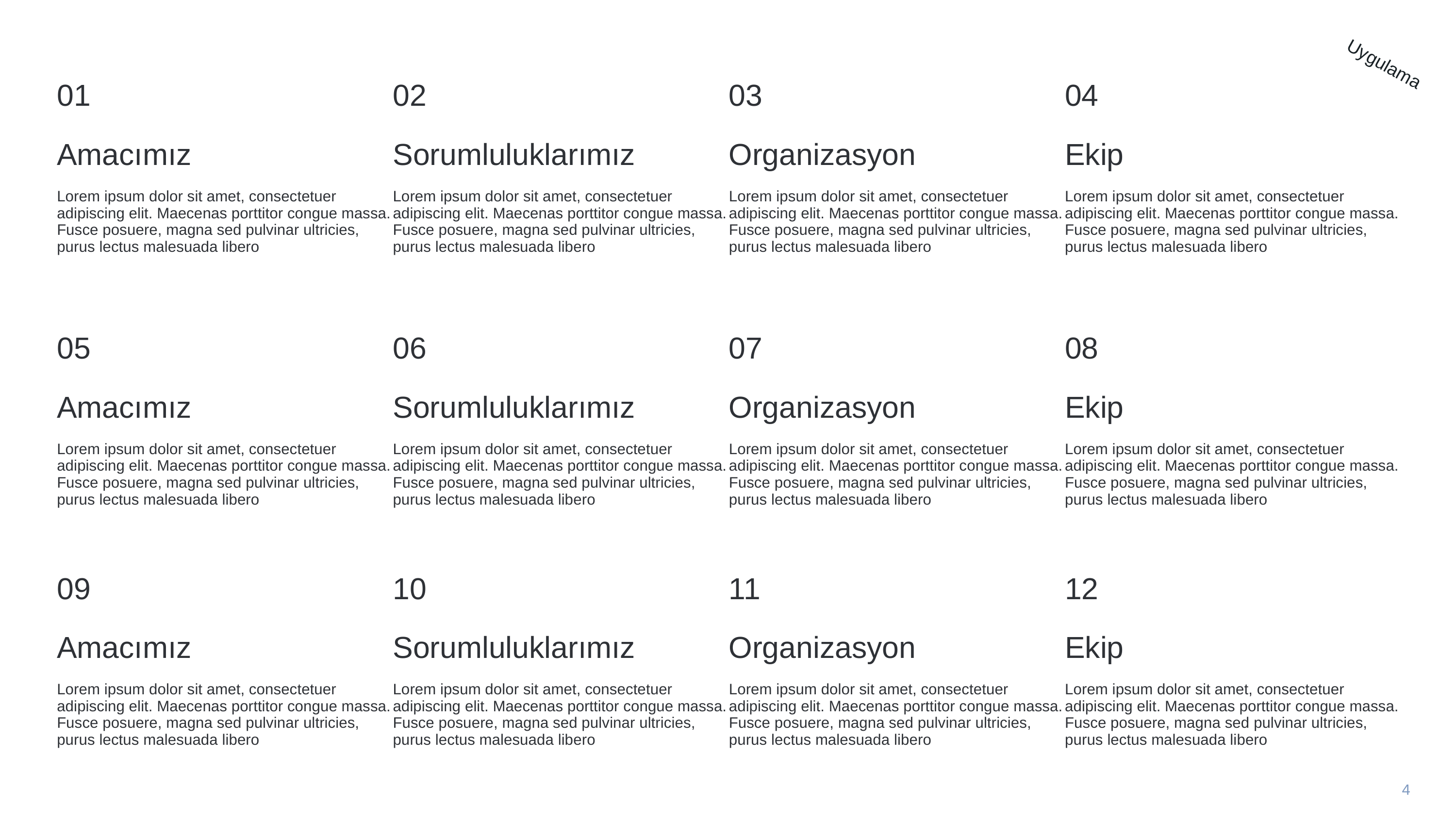

Uygulama
| 01 | 02 | 03 | 04 |
| --- | --- | --- | --- |
| Amacımız | Sorumluluklarımız | Organizasyon | Ekip |
| Lorem ipsum dolor sit amet, consectetuer adipiscing elit. Maecenas porttitor congue massa. Fusce posuere, magna sed pulvinar ultricies, purus lectus malesuada libero | Lorem ipsum dolor sit amet, consectetuer adipiscing elit. Maecenas porttitor congue massa. Fusce posuere, magna sed pulvinar ultricies, purus lectus malesuada libero | Lorem ipsum dolor sit amet, consectetuer adipiscing elit. Maecenas porttitor congue massa. Fusce posuere, magna sed pulvinar ultricies, purus lectus malesuada libero | Lorem ipsum dolor sit amet, consectetuer adipiscing elit. Maecenas porttitor congue massa. Fusce posuere, magna sed pulvinar ultricies, purus lectus malesuada libero |
|  |  |  |  |
| 05 | 06 | 07 | 08 |
| Amacımız | Sorumluluklarımız | Organizasyon | Ekip |
| Lorem ipsum dolor sit amet, consectetuer adipiscing elit. Maecenas porttitor congue massa. Fusce posuere, magna sed pulvinar ultricies, purus lectus malesuada libero | Lorem ipsum dolor sit amet, consectetuer adipiscing elit. Maecenas porttitor congue massa. Fusce posuere, magna sed pulvinar ultricies, purus lectus malesuada libero | Lorem ipsum dolor sit amet, consectetuer adipiscing elit. Maecenas porttitor congue massa. Fusce posuere, magna sed pulvinar ultricies, purus lectus malesuada libero | Lorem ipsum dolor sit amet, consectetuer adipiscing elit. Maecenas porttitor congue massa. Fusce posuere, magna sed pulvinar ultricies, purus lectus malesuada libero |
|  |  |  |  |
| 09 | 10 | 11 | 12 |
| Amacımız | Sorumluluklarımız | Organizasyon | Ekip |
| Lorem ipsum dolor sit amet, consectetuer adipiscing elit. Maecenas porttitor congue massa. Fusce posuere, magna sed pulvinar ultricies, purus lectus malesuada libero | Lorem ipsum dolor sit amet, consectetuer adipiscing elit. Maecenas porttitor congue massa. Fusce posuere, magna sed pulvinar ultricies, purus lectus malesuada libero | Lorem ipsum dolor sit amet, consectetuer adipiscing elit. Maecenas porttitor congue massa. Fusce posuere, magna sed pulvinar ultricies, purus lectus malesuada libero | Lorem ipsum dolor sit amet, consectetuer adipiscing elit. Maecenas porttitor congue massa. Fusce posuere, magna sed pulvinar ultricies, purus lectus malesuada libero |
4